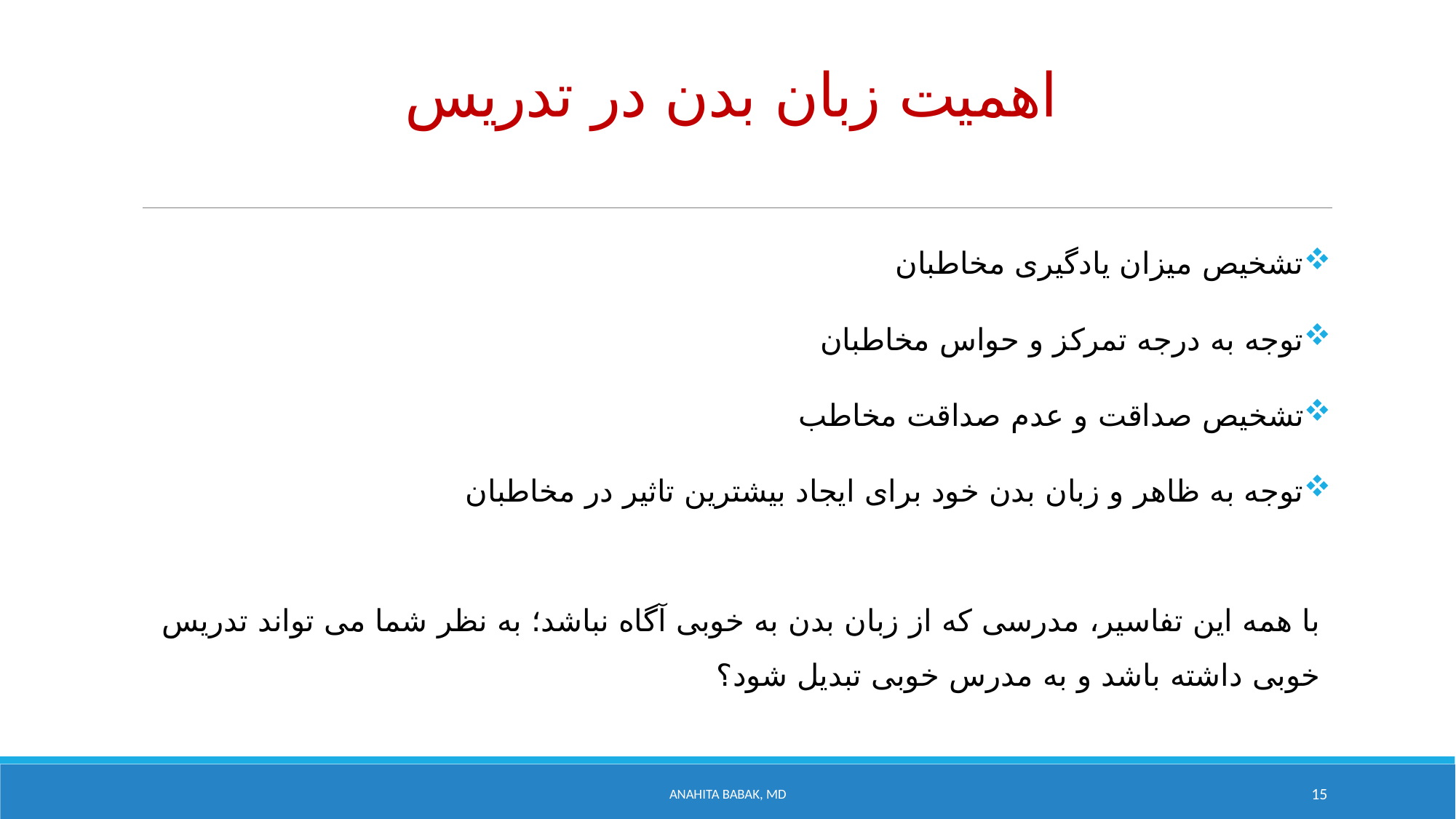

# اهمیت زبان بدن در تدریس
تشخیص میزان یادگیری مخاطبان
توجه به درجه تمرکز و حواس مخاطبان
تشخیص صداقت و عدم صداقت مخاطب
توجه به ظاهر و زبان بدن خود برای ایجاد بیشترین تاثیر در مخاطبان

با همه این تفاسیر، مدرسی که از زبان بدن به خوبی آگاه نباشد؛ به نظر شما می تواند تدریس خوبی داشته باشد و به مدرس خوبی تبدیل شود؟
Anahita Babak, MD
15